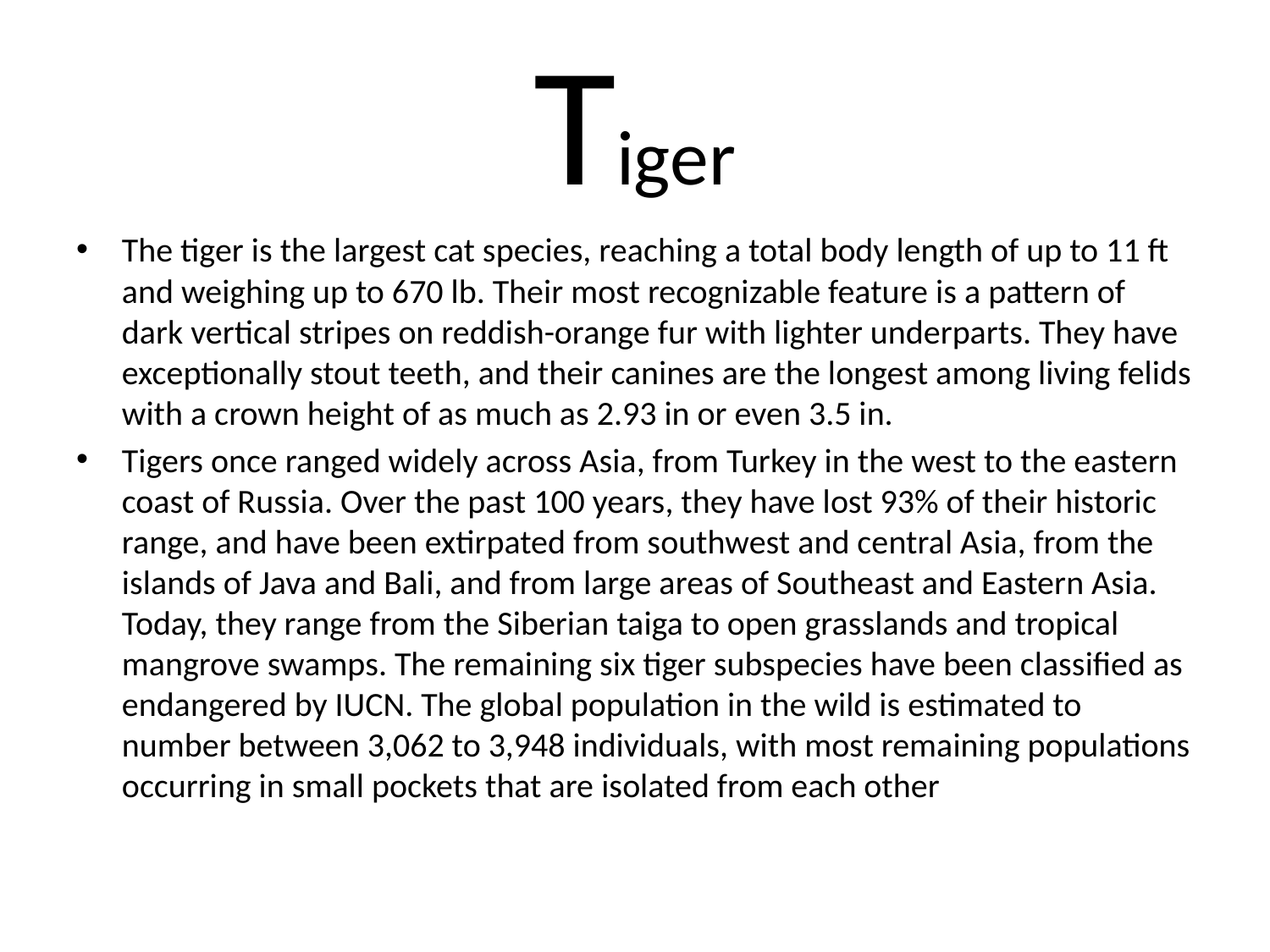

# Tiger
The tiger is the largest cat species, reaching a total body length of up to 11 ft and weighing up to 670 lb. Their most recognizable feature is a pattern of dark vertical stripes on reddish-orange fur with lighter underparts. They have exceptionally stout teeth, and their canines are the longest among living felids with a crown height of as much as 2.93 in or even 3.5 in.
Tigers once ranged widely across Asia, from Turkey in the west to the eastern coast of Russia. Over the past 100 years, they have lost 93% of their historic range, and have been extirpated from southwest and central Asia, from the islands of Java and Bali, and from large areas of Southeast and Eastern Asia. Today, they range from the Siberian taiga to open grasslands and tropical mangrove swamps. The remaining six tiger subspecies have been classified as endangered by IUCN. The global population in the wild is estimated to number between 3,062 to 3,948 individuals, with most remaining populations occurring in small pockets that are isolated from each other